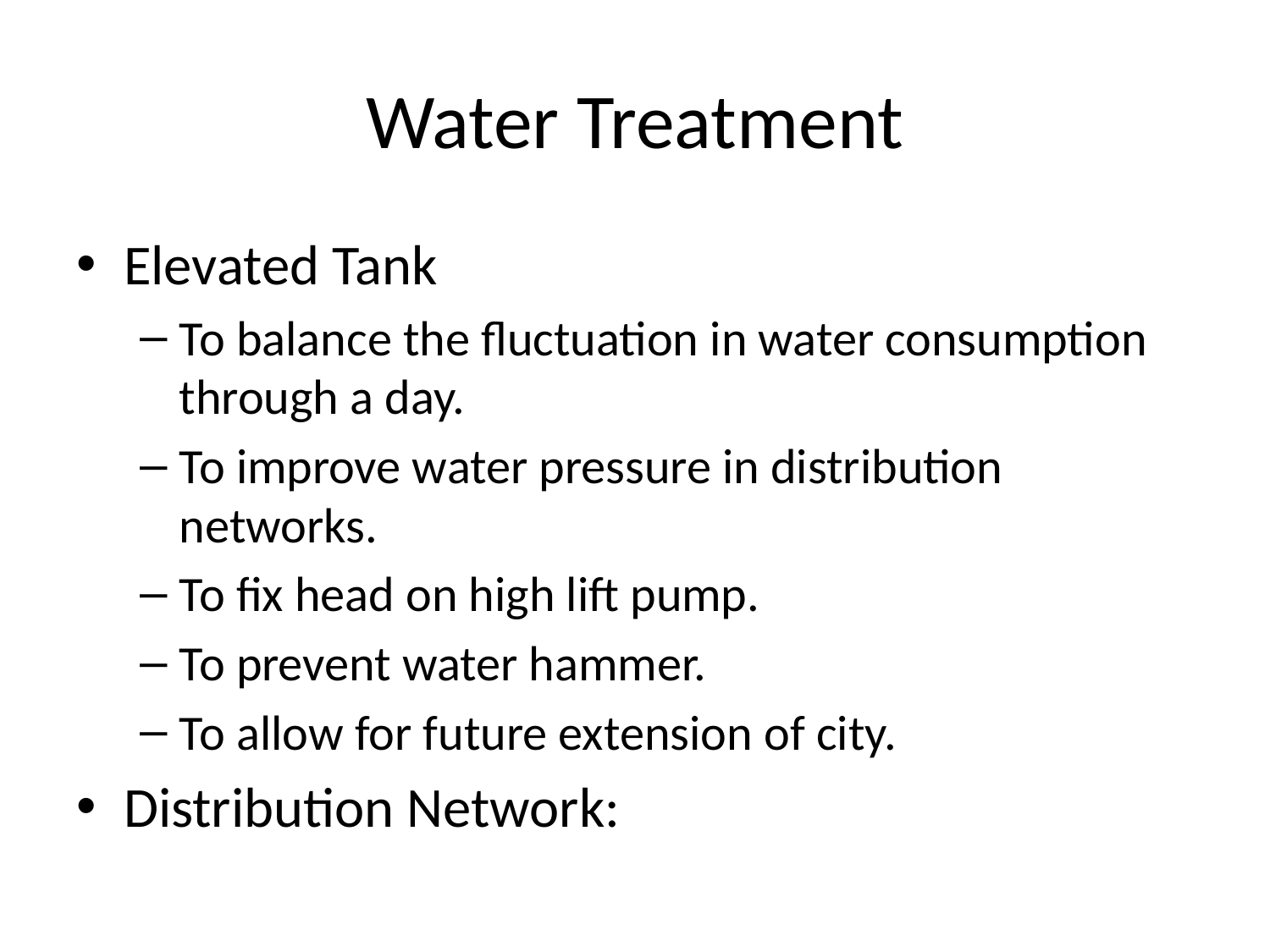

# Water Treatment
Elevated Tank
To balance the fluctuation in water consumption through a day.
To improve water pressure in distribution networks.
To fix head on high lift pump.
To prevent water hammer.
To allow for future extension of city.
Distribution Network: